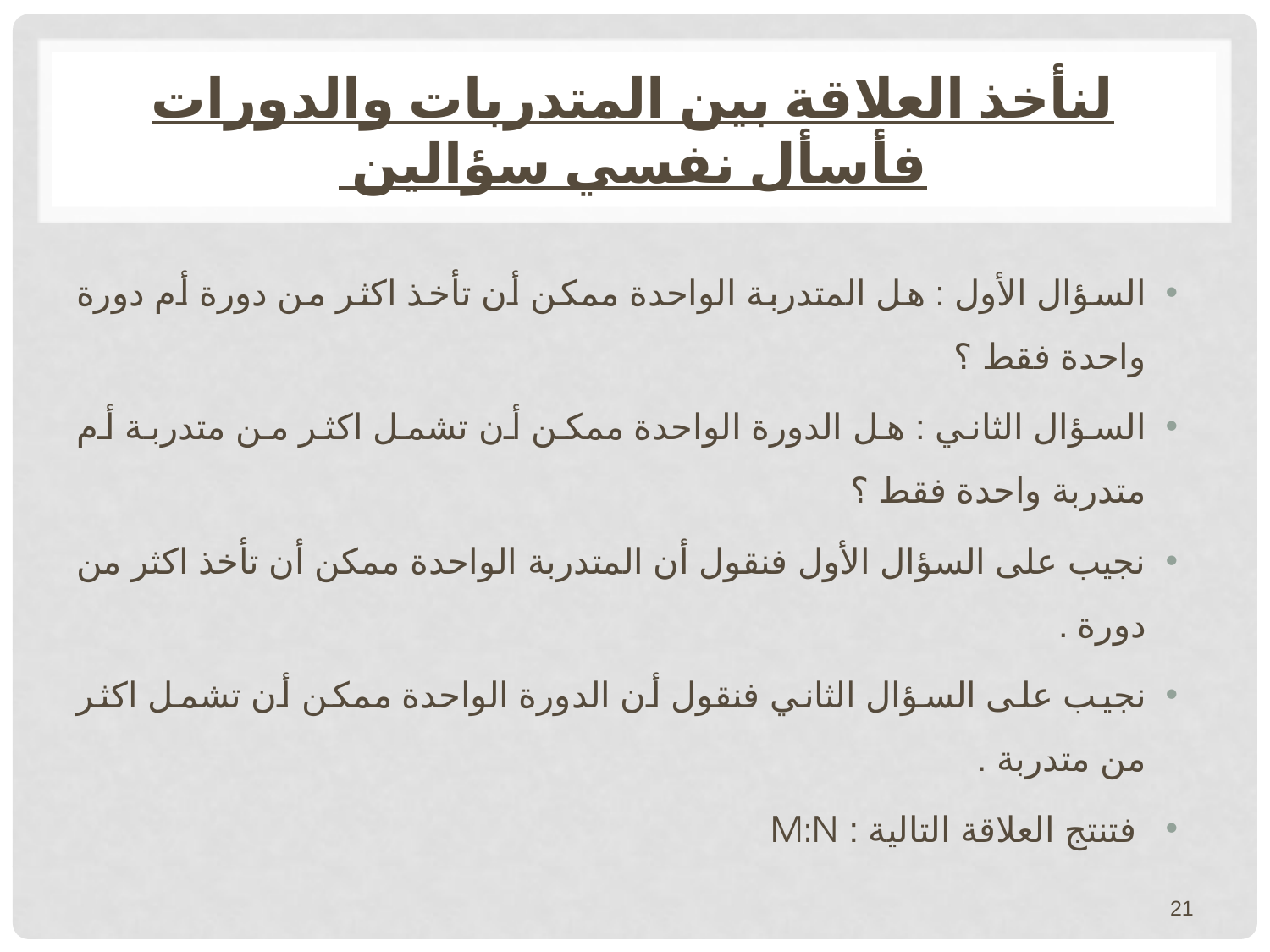

# لنأخذ العلاقة بين المتدربات والدورات فأسأل نفسي سؤالين
السؤال الأول : هل المتدربة الواحدة ممكن أن تأخذ اكثر من دورة أم دورة واحدة فقط ؟
السؤال الثاني : هل الدورة الواحدة ممكن أن تشمل اكثر من متدربة أم متدربة واحدة فقط ؟
نجيب على السؤال الأول فنقول أن المتدربة الواحدة ممكن أن تأخذ اكثر من دورة .
نجيب على السؤال الثاني فنقول أن الدورة الواحدة ممكن أن تشمل اكثر من متدربة .
 فتنتج العلاقة التالية : M:N

21